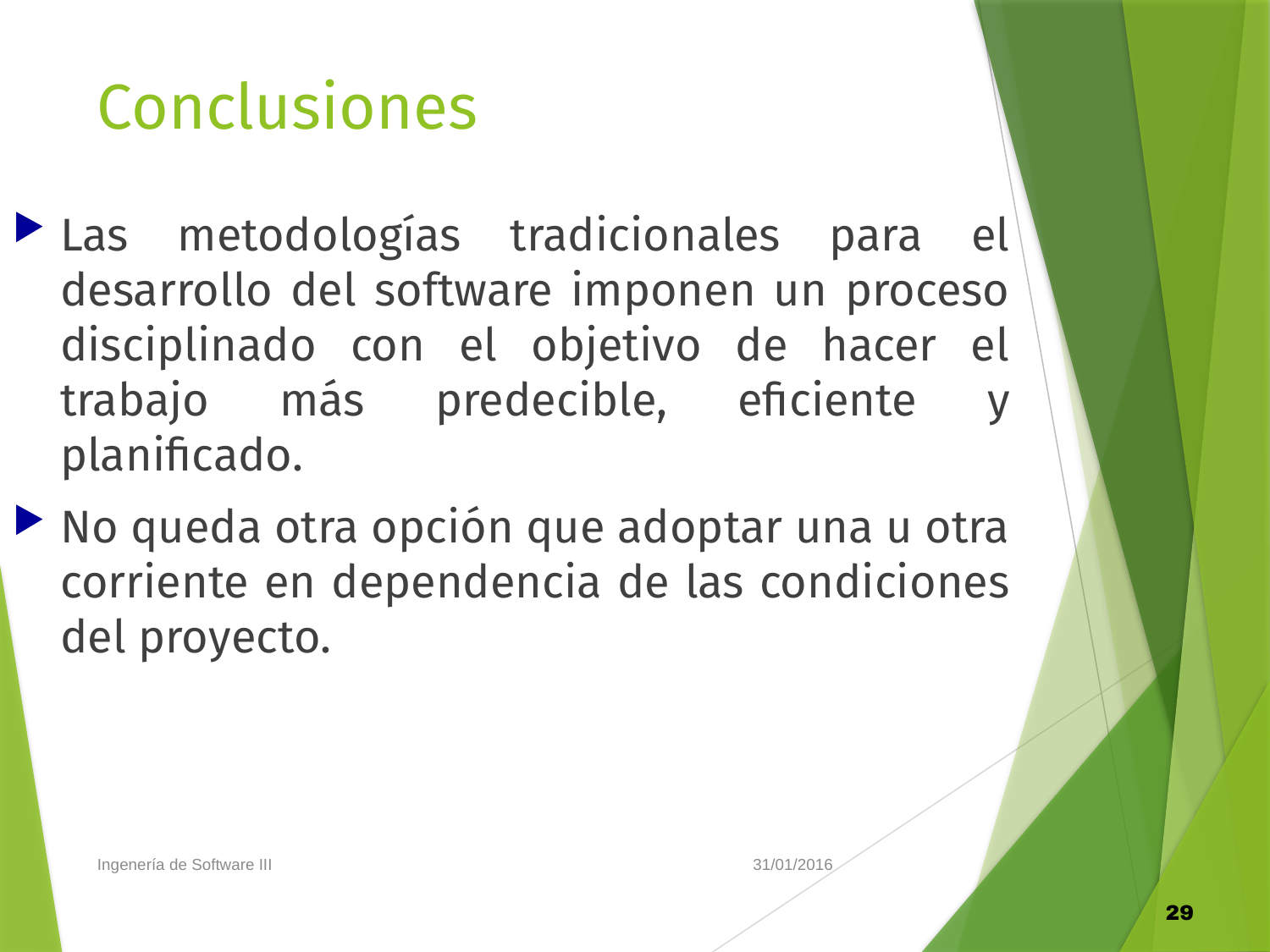

Conclusiones
Las metodologías tradicionales para el desarrollo del software imponen un proceso disciplinado con el objetivo de hacer el trabajo más predecible, eficiente y planificado.
No queda otra opción que adoptar una u otra corriente en dependencia de las condiciones del proyecto.
Ingenería de Software III
31/01/2016
29